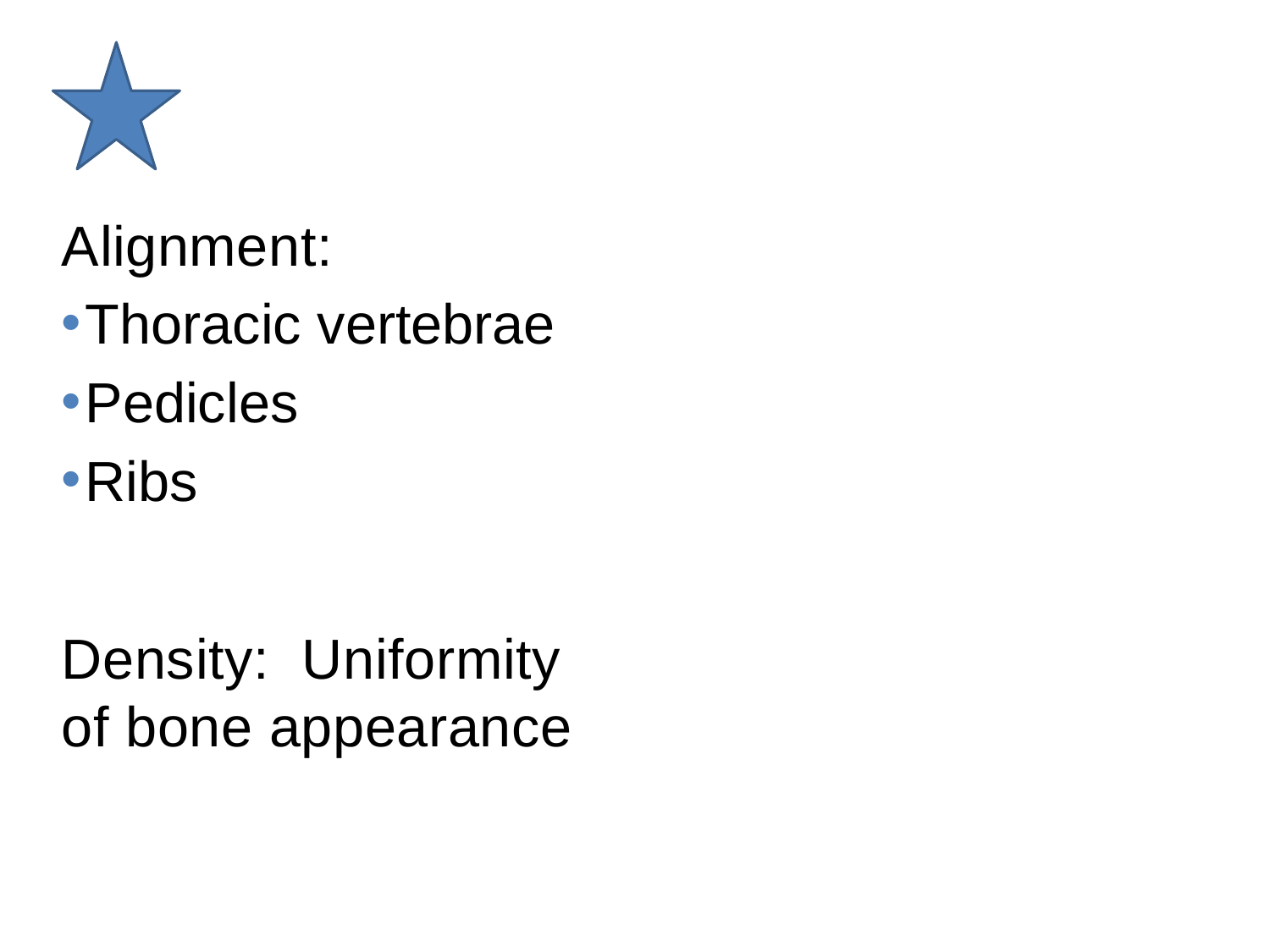

#

Alignment:
Thoracic vertebrae
Pedicles
Ribs

Density:  Uniformity of bone appearance